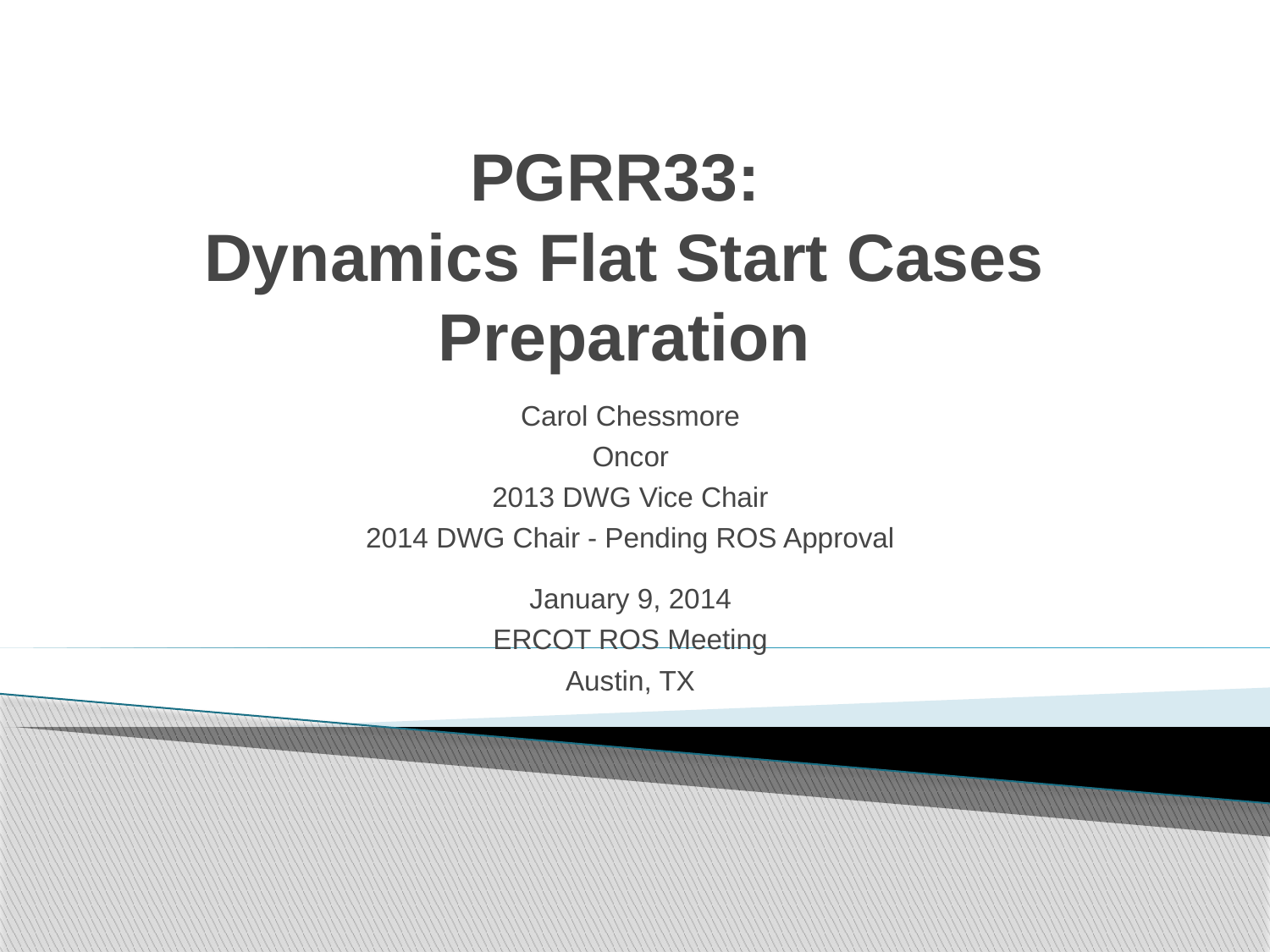

# PGRR33: Dynamics Flat Start Cases Preparation
Carol Chessmore
Oncor
2013 DWG Vice Chair
2014 DWG Chair - Pending ROS Approval

January 9, 2014
ERCOT ROS Meeting
Austin, TX